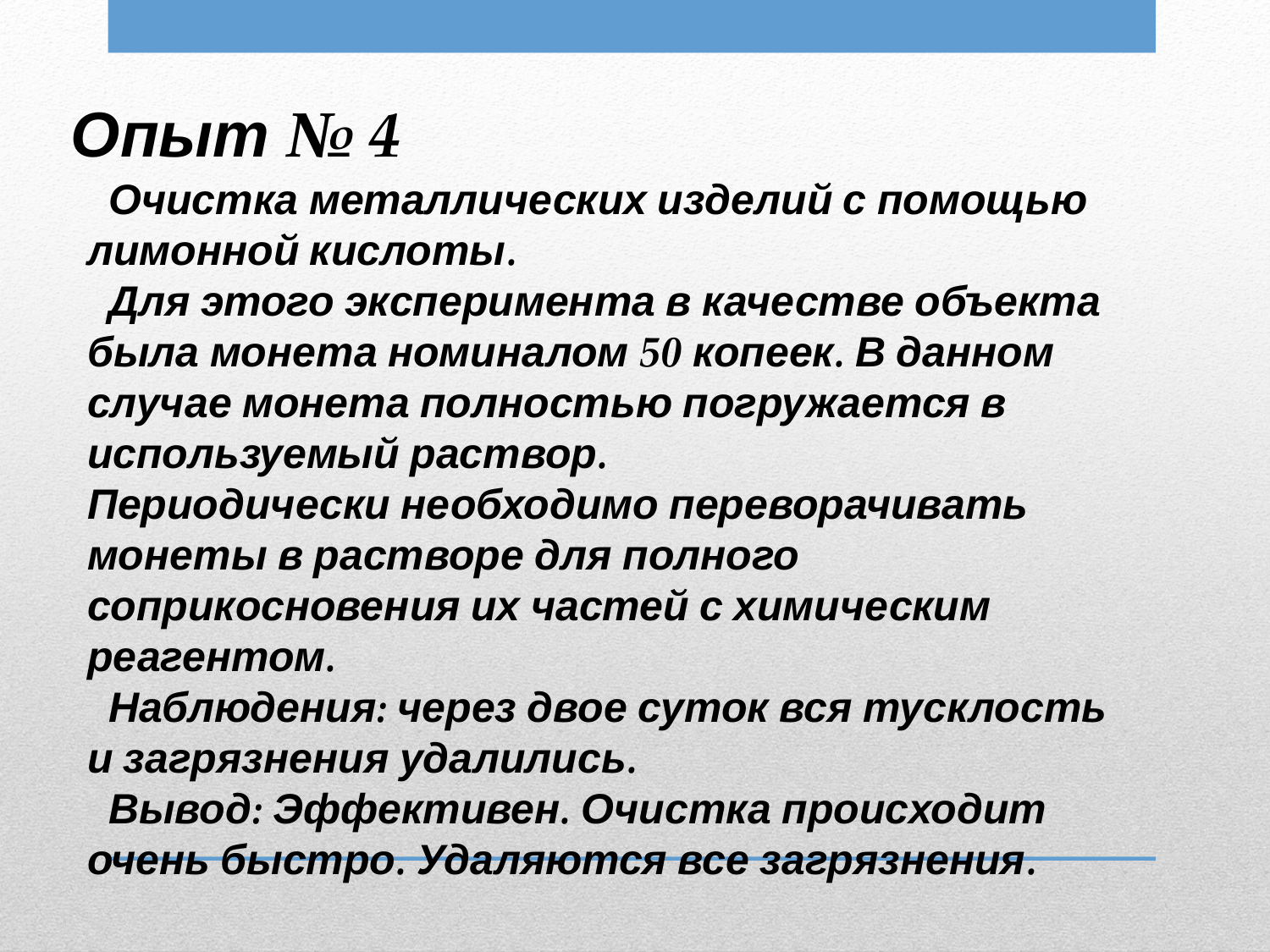

Опыт № 4
  Очистка металлических изделий с помощью лимонной кислоты.
  Для этого эксперимента в качестве объекта была монета номиналом 50 копеек. В данном случае монета полностью погружается в используемый раствор.
Периодически необходимо переворачивать монеты в растворе для полного соприкосновения их частей с химическим реагентом.
  Наблюдения: через двое суток вся тусклость и загрязнения удалились.
  Вывод: Эффективен. Очистка происходит очень быстро. Удаляются все загрязнения.